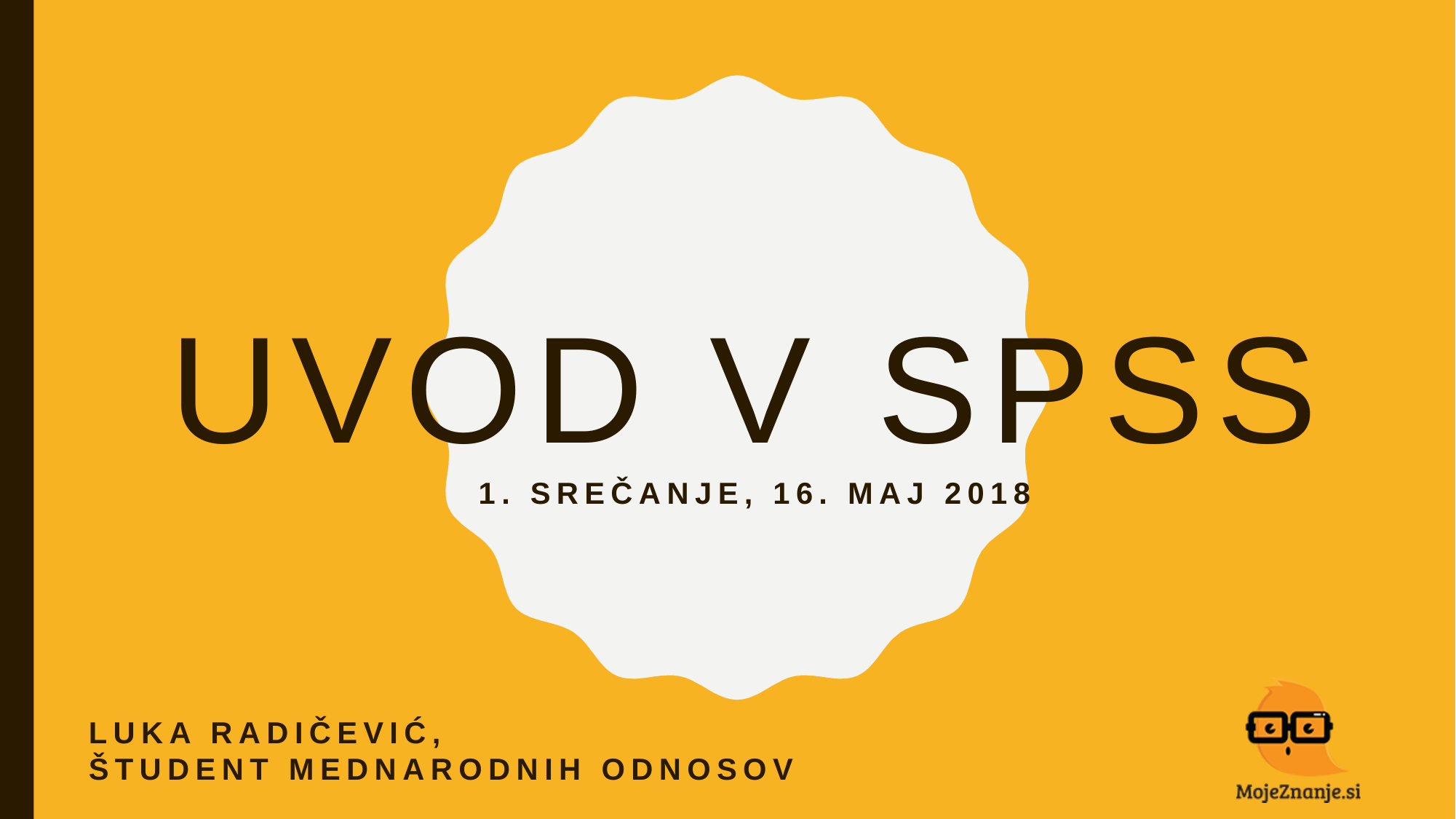

# Uvod v SPSS
1. srečanje, 16. maj 2018
Luka radičević,
študent mednarodnih odnosov